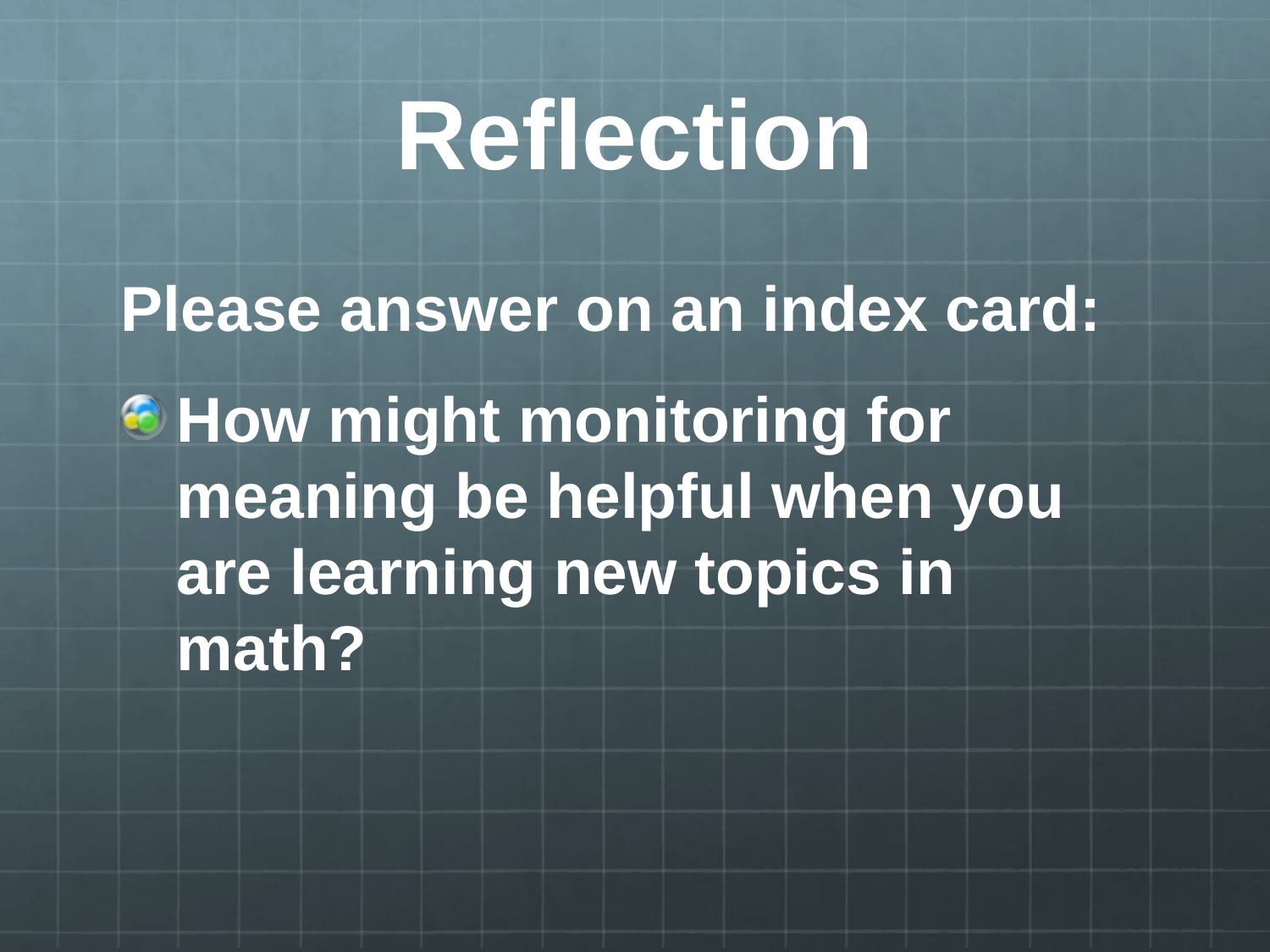

# Reflection
Please answer on an index card:
How might monitoring for meaning be helpful when you are learning new topics in math?